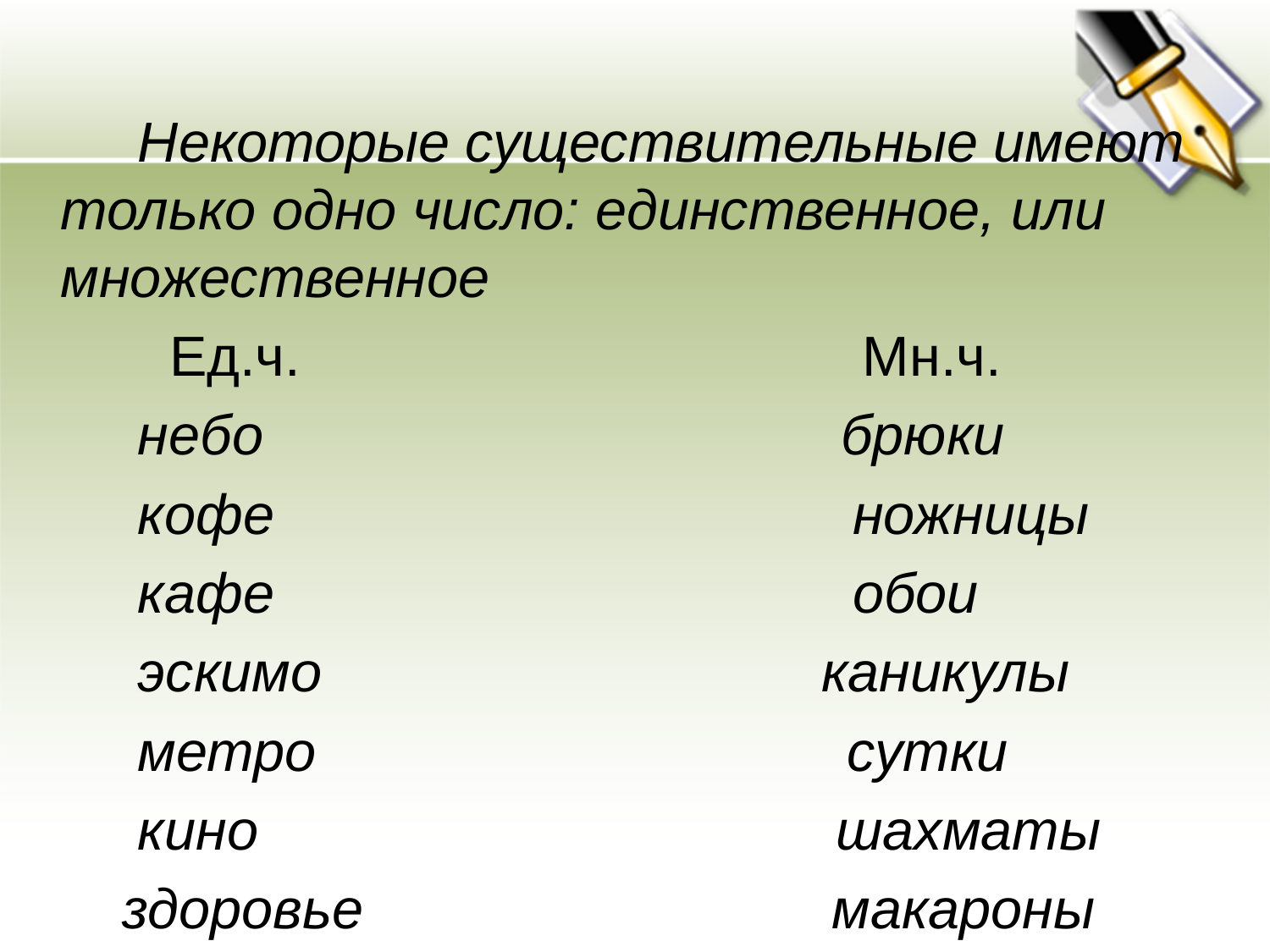

#
        Некоторые существительные имеют только одно число: единственное, или множественное
          Ед.ч.                                    Мн.ч.
        небо                                     брюки
        кофе                                     ножницы
        кафе                                     обои
        эскимо                                каникулы
        метро                                  сутки
        кино                                     шахматы
       здоровье                              макароны